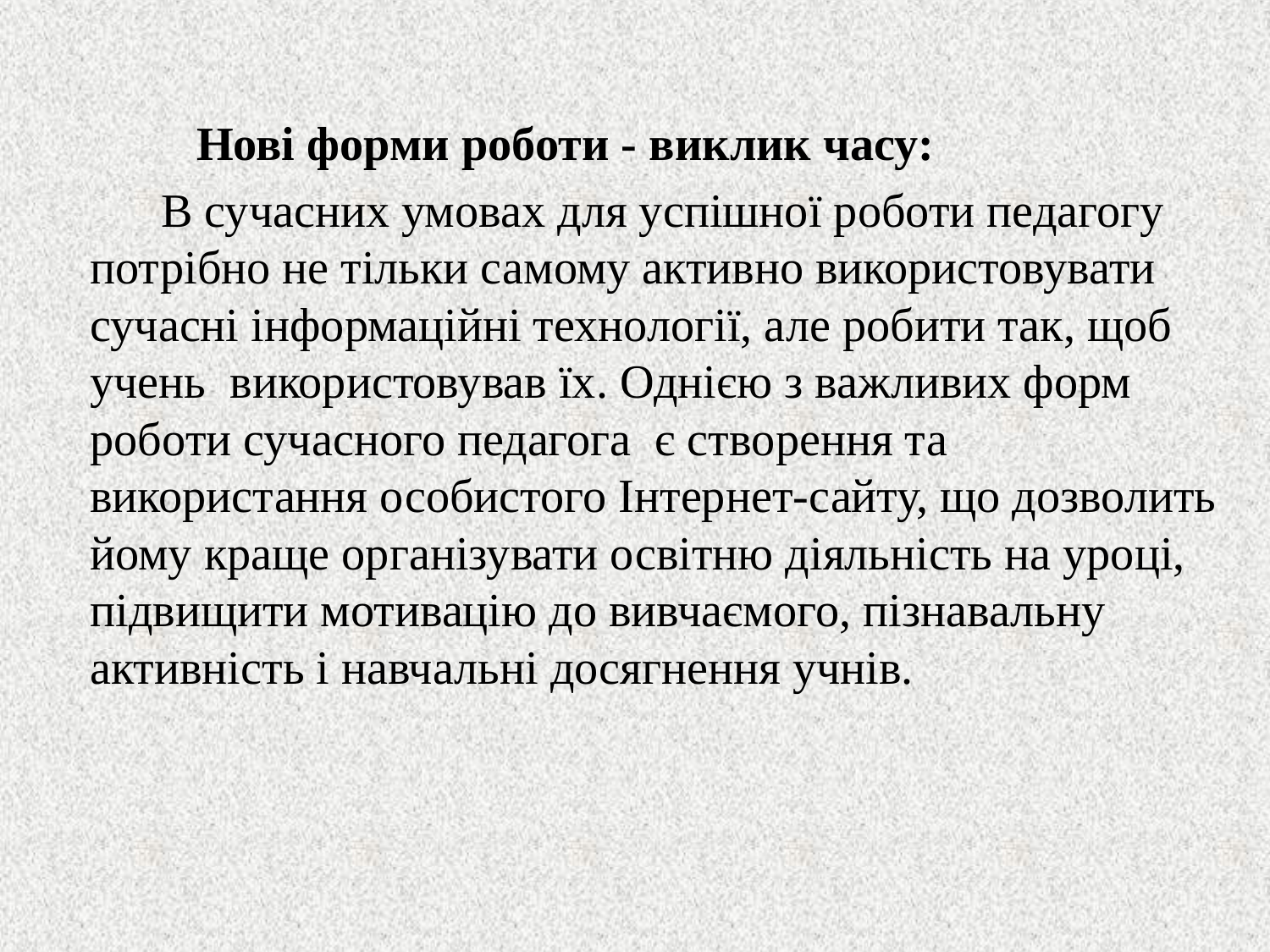

Нові форми роботи - виклик часу:
          В сучасних умовах для успішної роботи педагогу потрібно не тільки самому активно використовувати сучасні інформаційні технології, але робити так, щоб учень  використовував їх. Однією з важливих форм роботи сучасного педагога  є створення та використання особистого Інтернет-сайту, що дозволить йому краще організувати освітню діяльність на уроці, підвищити мотивацію до вивчаємого, пізнавальну активність і навчальні досягнення учнів.